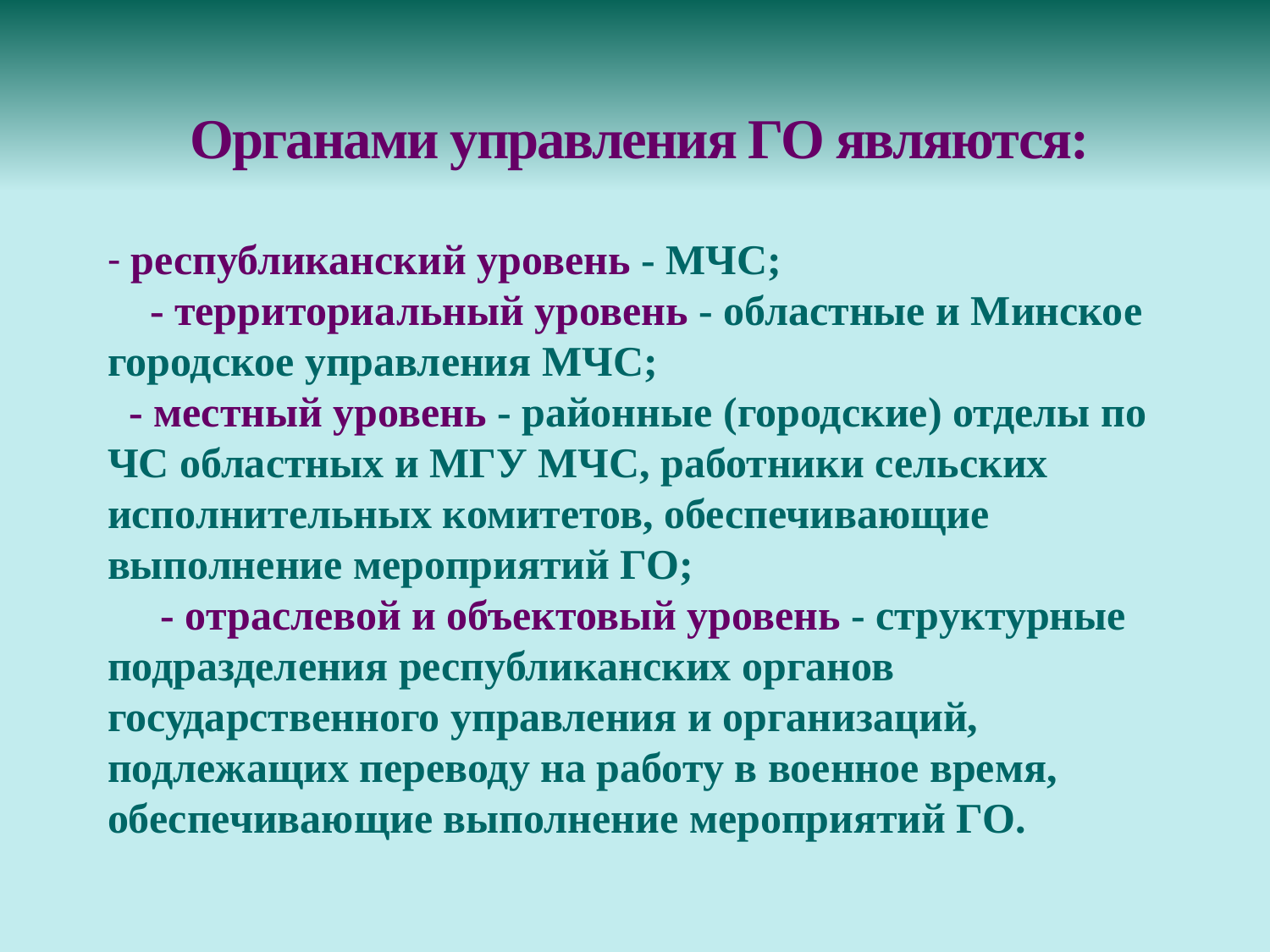

Органами управления ГО являются:
- республиканский уровень - МЧС;                                          - территориальный уровень - областные и Минское городское управления МЧС;                                                    - местный уровень - районные (городские) отделы по ЧС областных и МГУ МЧС, работники сельских  исполнительных комитетов, обеспечивающие выполнение мероприятий ГО;                                                   - отраслевой и объектовый уровень - структурные подразделения республиканских органов государственного управления и организаций, подлежащих переводу на работу в военное время, обеспечивающие выполнение мероприятий ГО.